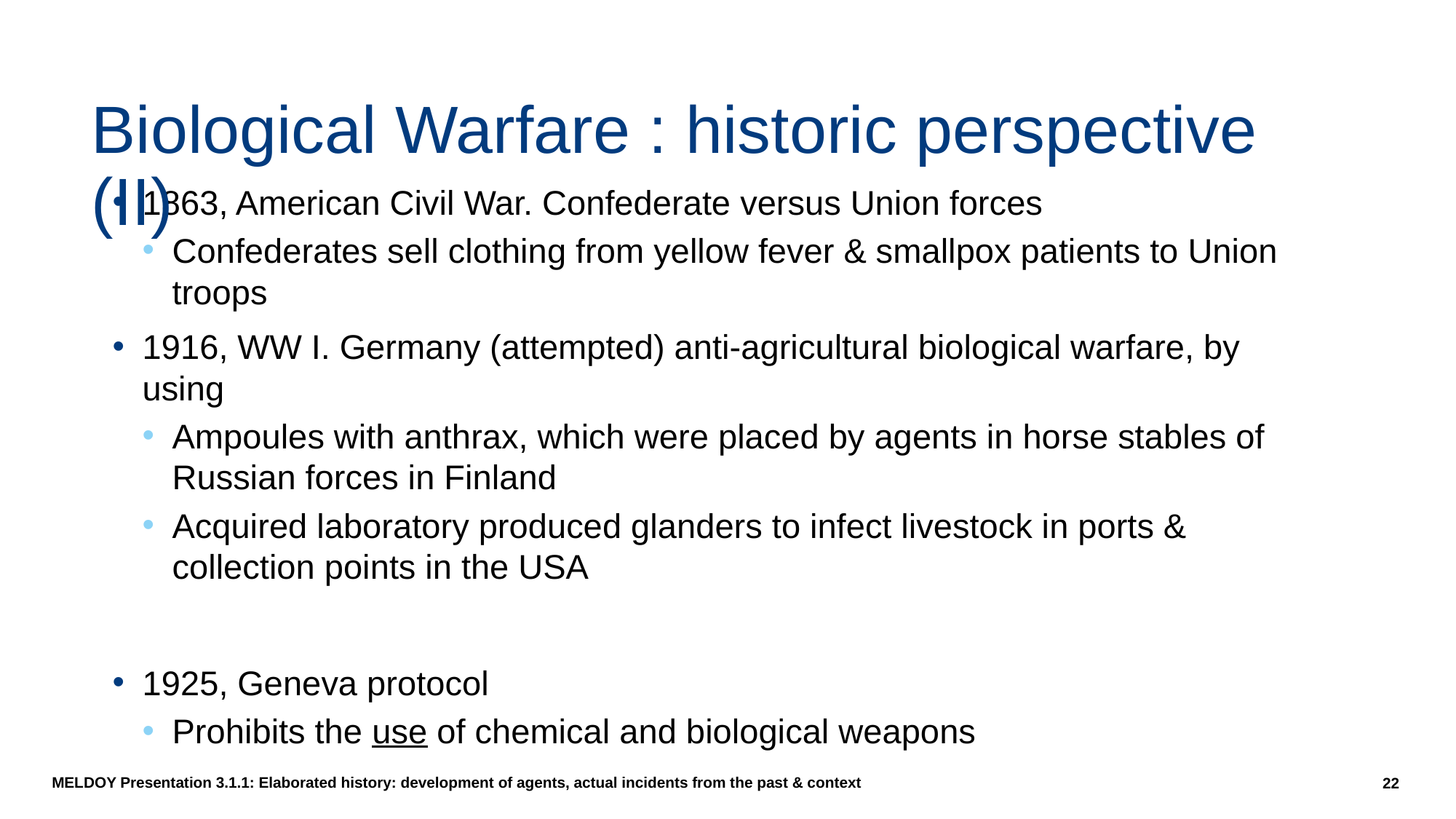

# Biological Warfare : historic perspective (II)
1863, American Civil War. Confederate versus Union forces
Confederates sell clothing from yellow fever & smallpox patients to Union troops
1916, WW I. Germany (attempted) anti-agricultural biological warfare, by using
Ampoules with anthrax, which were placed by agents in horse stables of Russian forces in Finland
Acquired laboratory produced glanders to infect livestock in ports & collection points in the USA

1925, Geneva protocol
Prohibits the use of chemical and biological weapons
MELDOY Presentation 3.1.1: Elaborated history: development of agents, actual incidents from the past & context
22